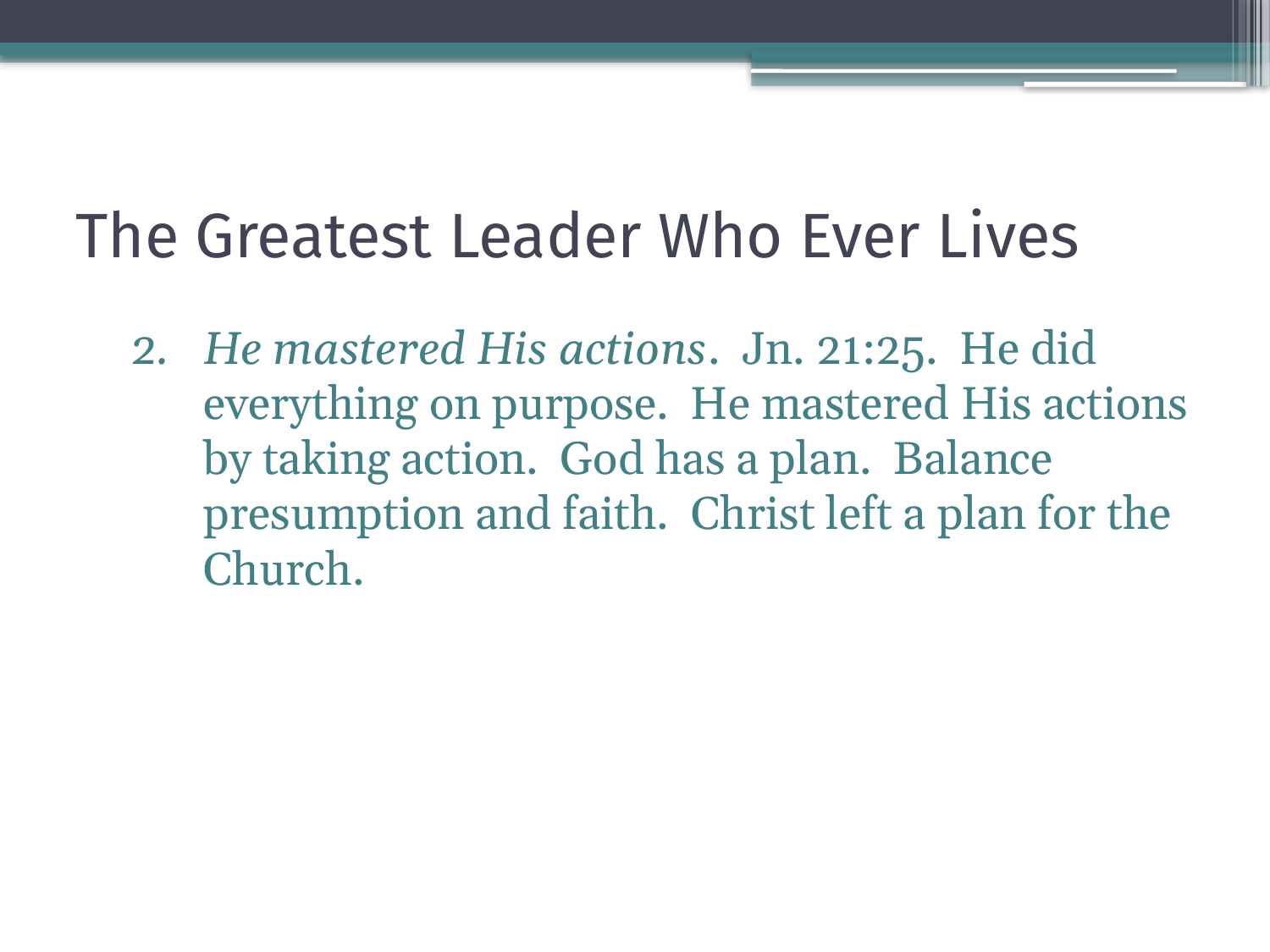

# The Greatest Leader Who Ever Lives
He mastered His actions.  Jn. 21:25.  He did everything on purpose.  He mastered His actions by taking action.  God has a plan.  Balance presumption and faith.  Christ left a plan for the Church.